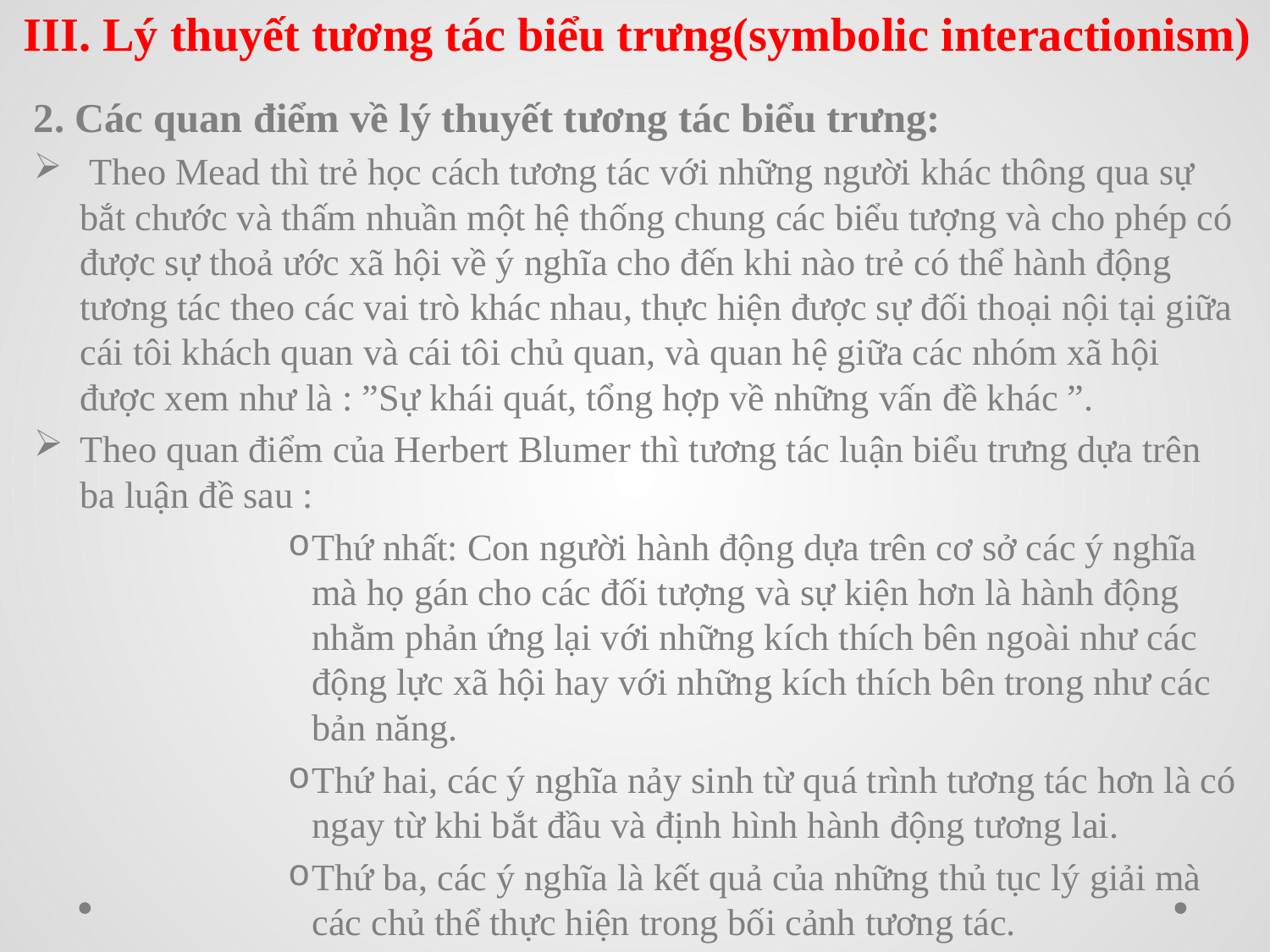

III. Lý thuyết tương tác biểu trưng(symbolic interactionism)
2. Các quan điểm về lý thuyết tương tác biểu trưng:
 Theo Mead thì trẻ học cách tương tác với những người khác thông qua sự bắt chước và thấm nhuần một hệ thống chung các biểu tượng và cho phép có được sự thoả ước xã hội về ý nghĩa cho đến khi nào trẻ có thể hành động tương tác theo các vai trò khác nhau, thực hiện được sự đối thoại nội tại giữa cái tôi khách quan và cái tôi chủ quan, và quan hệ giữa các nhóm xã hội được xem như là : ”Sự khái quát, tổng hợp về những vấn đề khác ”.
Theo quan điểm của Herbert Blumer thì tương tác luận biểu trưng dựa trên ba luận đề sau :
Thứ nhất: Con người hành động dựa trên cơ sở các ý nghĩa mà họ gán cho các đối tượng và sự kiện hơn là hành động nhằm phản ứng lại với những kích thích bên ngoài như các động lực xã hội hay với những kích thích bên trong như các bản năng.
Thứ hai, các ý nghĩa nảy sinh từ quá trình tương tác hơn là có ngay từ khi bắt đầu và định hình hành động tương lai.
Thứ ba, các ý nghĩa là kết quả của những thủ tục lý giải mà các chủ thể thực hiện trong bối cảnh tương tác.